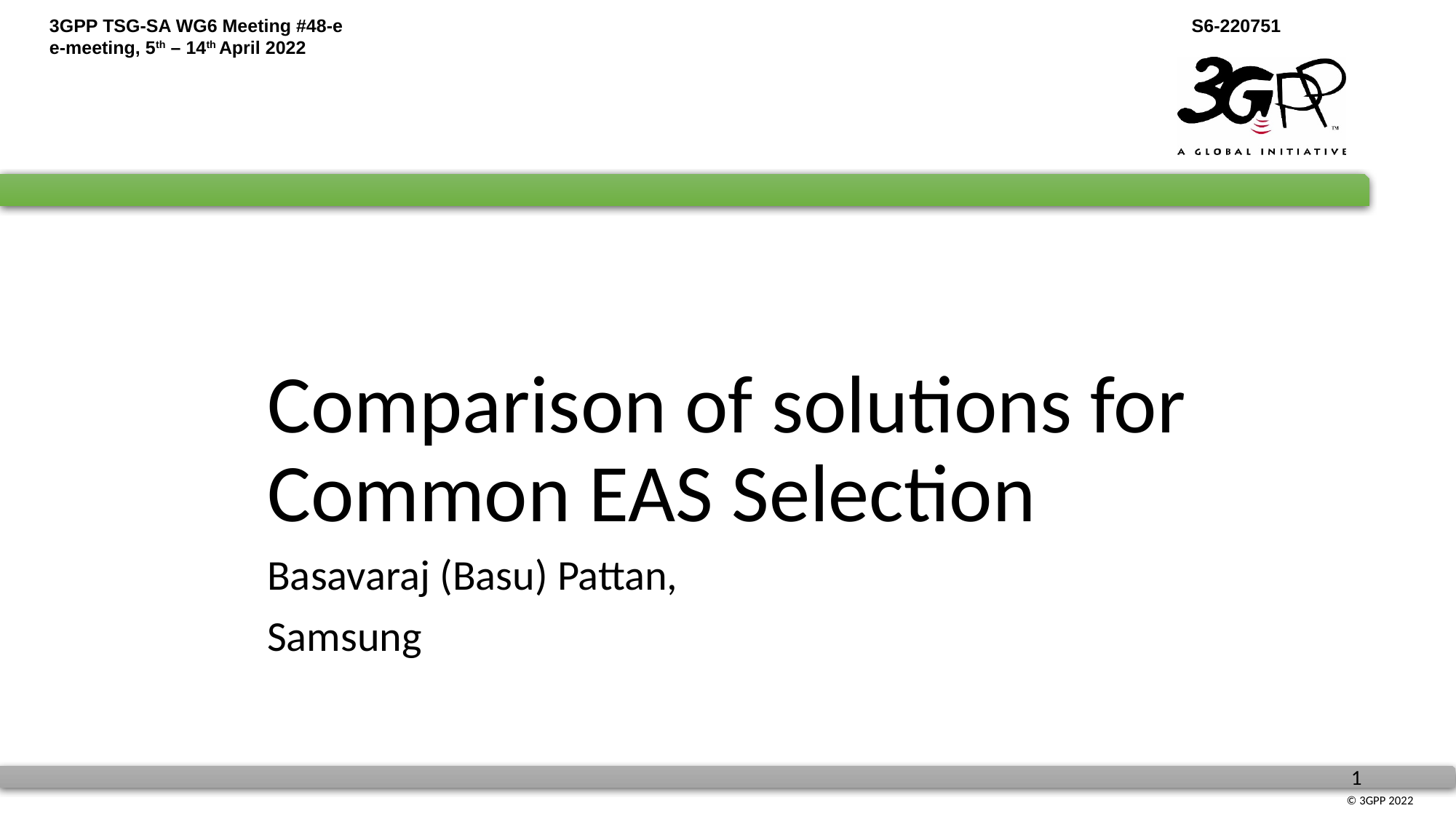

# Comparison of solutions for Common EAS Selection
Basavaraj (Basu) Pattan,
Samsung